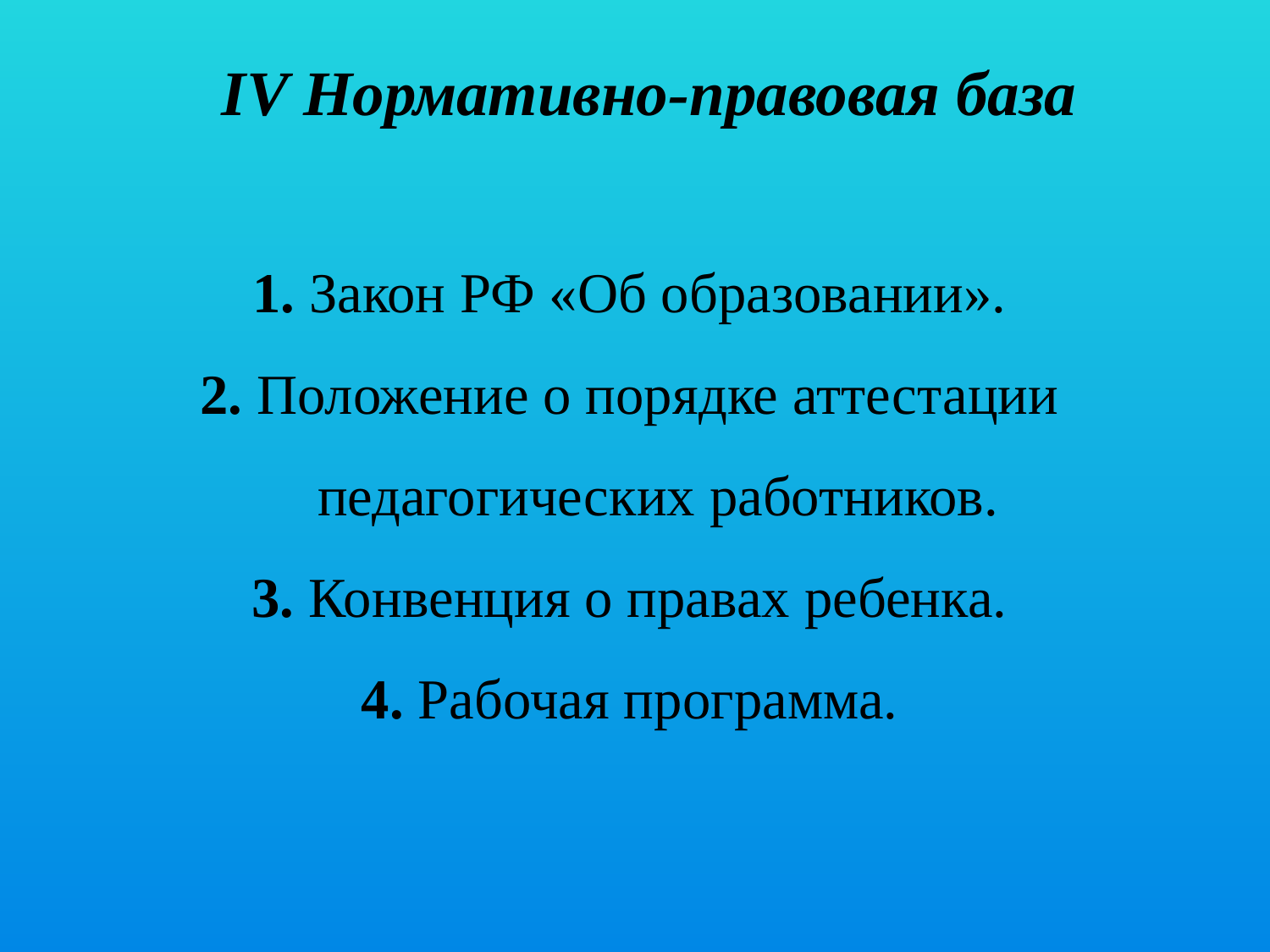

IV Нормативно-правовая база
1. Закон РФ «Об образовании».
2. Положение о порядке аттестации
    педагогических работников.
3. Конвенция о правах ребенка.
4. Рабочая программа.